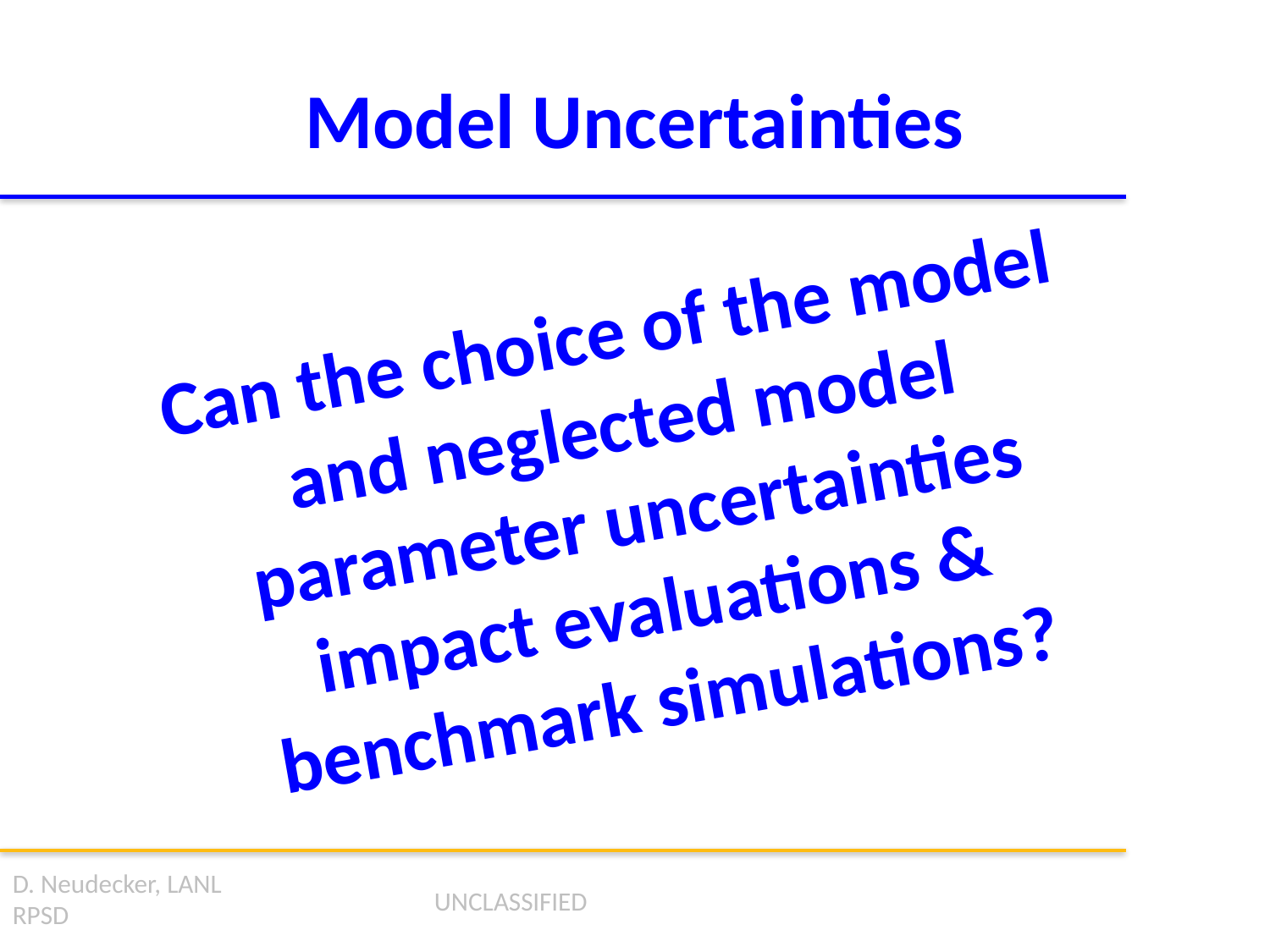

# Model Uncertainties
Can the choice of the model and neglected model parameter uncertainties impact evaluations & benchmark simulations?

D. Neudecker, LANL
RPSD
UNCLASSIFIED